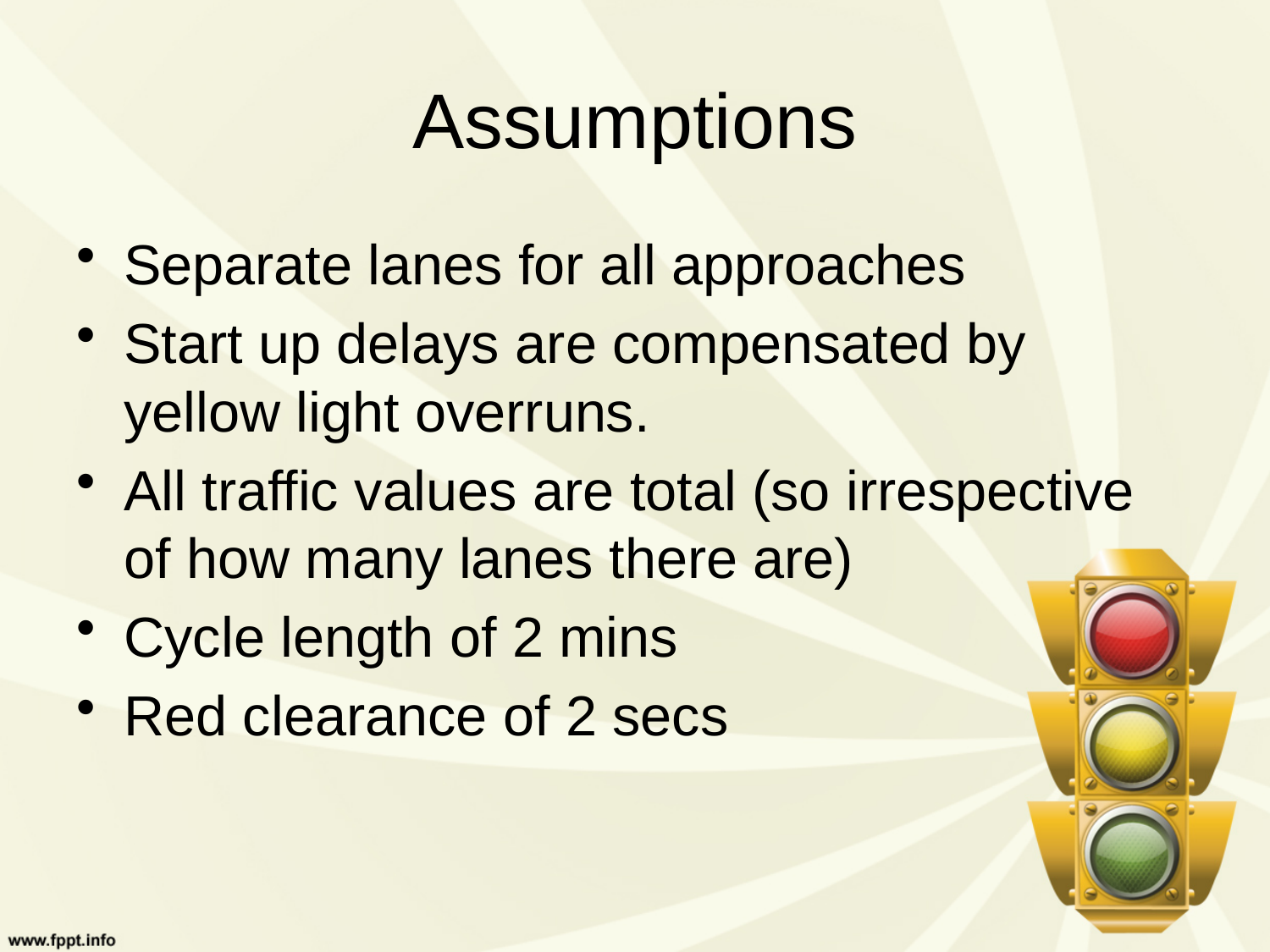

# Assumptions
Separate lanes for all approaches
Start up delays are compensated by yellow light overruns.
All traffic values are total (so irrespective of how many lanes there are)
Cycle length of 2 mins
Red clearance of 2 secs